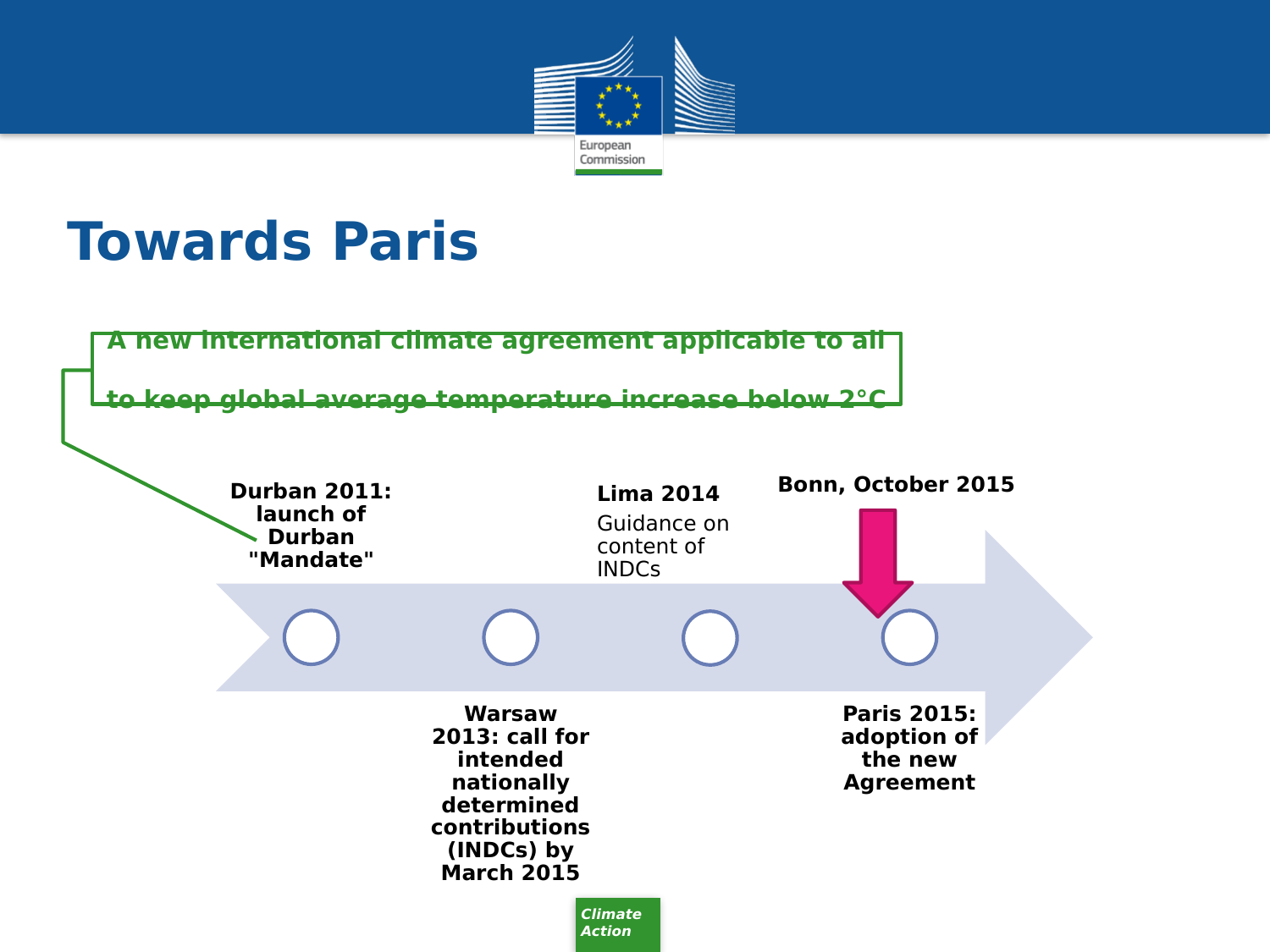

# Towards Paris

A new international climate agreement applicable to all
to keep global average temperature increase below 2°C
Durban 2011: launch of Durban "Mandate"
Warsaw 2013: call for intended nationally determined contributions (INDCs) by March 2015
Lima 2014
Guidance on content of INDCs

Paris 2015: adoption of the new Agreement

Bonn, October 2015